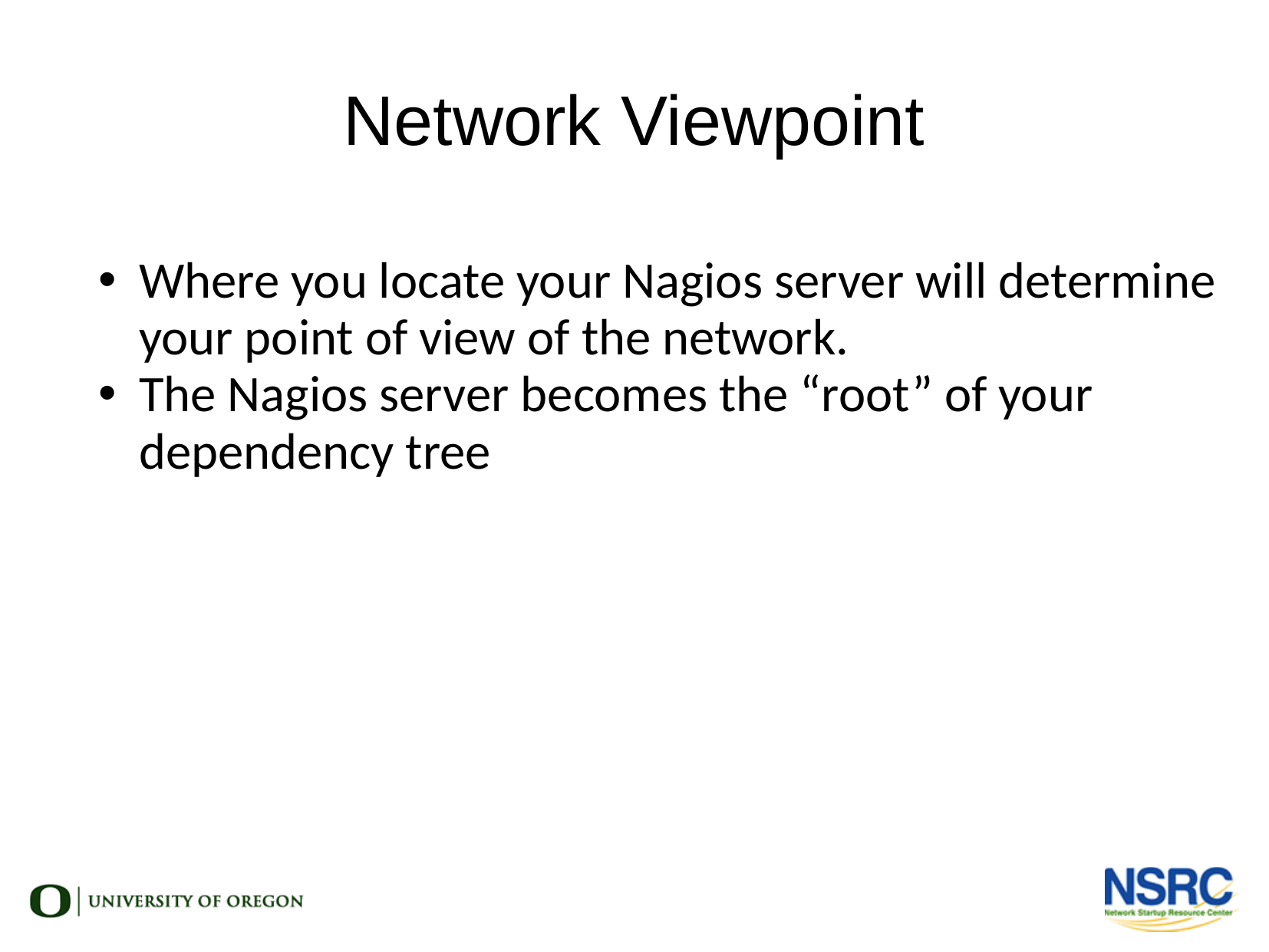

Network Viewpoint
Where you locate your Nagios server will determine your point of view of the network.
The Nagios server becomes the “root” of your dependency tree